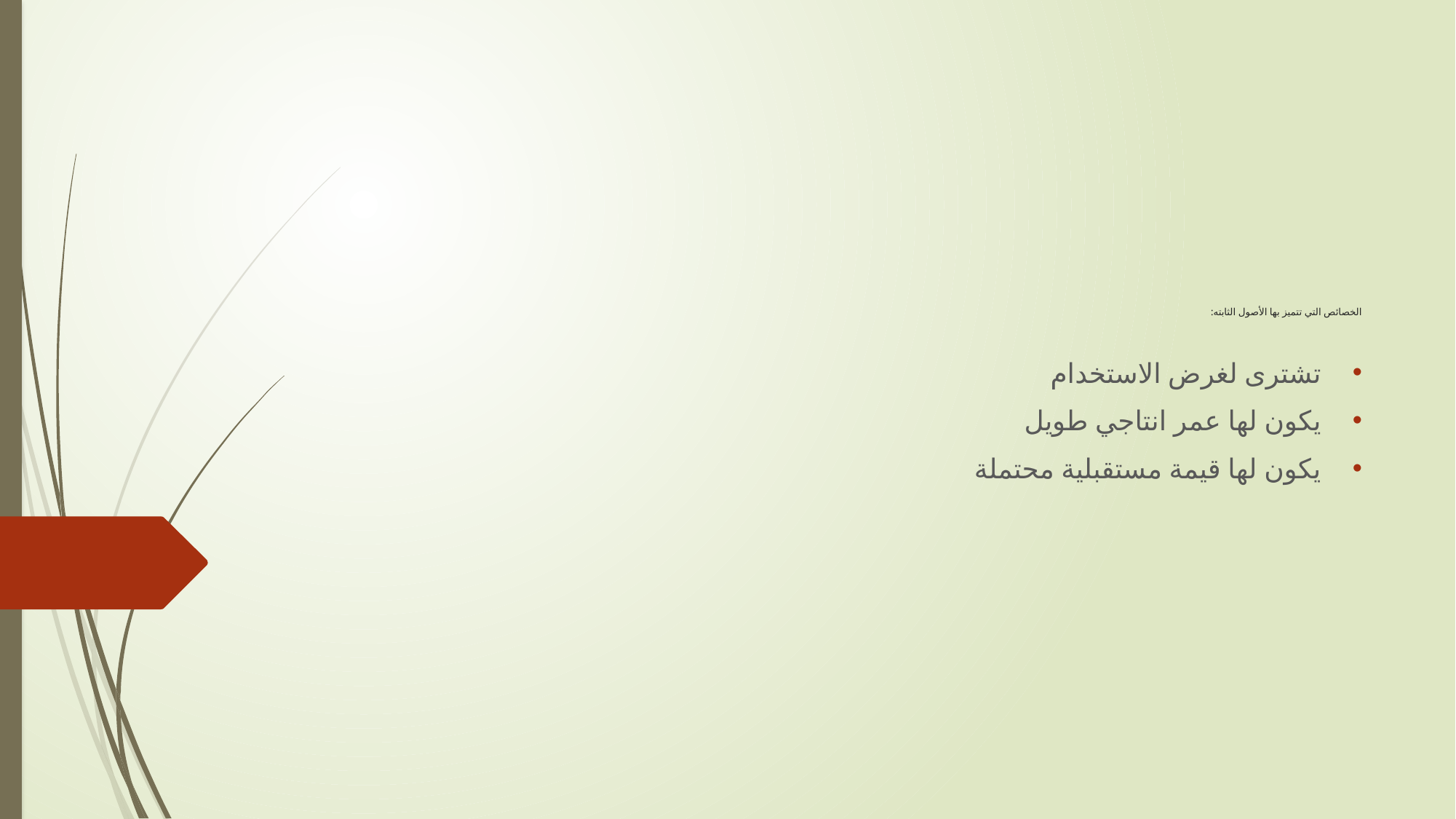

# الخصائص التي تتميز بها الأصول الثابته:
تشترى لغرض الاستخدام
يكون لها عمر انتاجي طويل
يكون لها قيمة مستقبلية محتملة